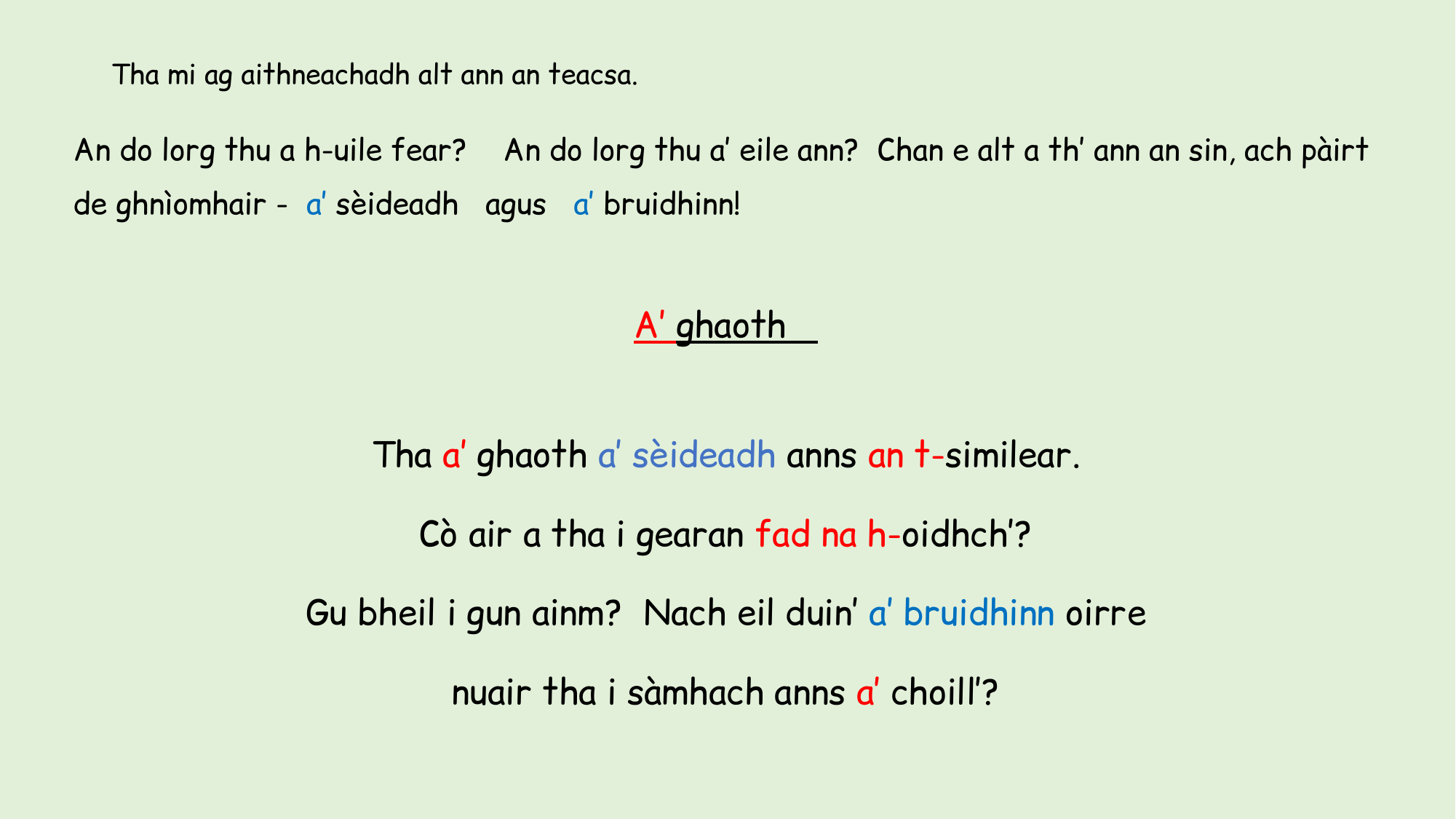

# Tha mi ag aithneachadh alt ann an teacsa.
An do lorg thu a h-uile fear?    An do lorg thu a’ eile ann?  Chan e alt a th’ ann an sin, ach pàirt de ghnìomhair -  a’ sèideadh   agus   a’ bruidhinn!

A’ ghaoth

Tha a’ ghaoth a’ sèideadh anns an t-similear.
Cò air a tha i gearan fad na h-oidhch’?
Gu bheil i gun ainm?  Nach eil duin’ a’ bruidhinn oirre
nuair tha i sàmhach anns a’ choill’?